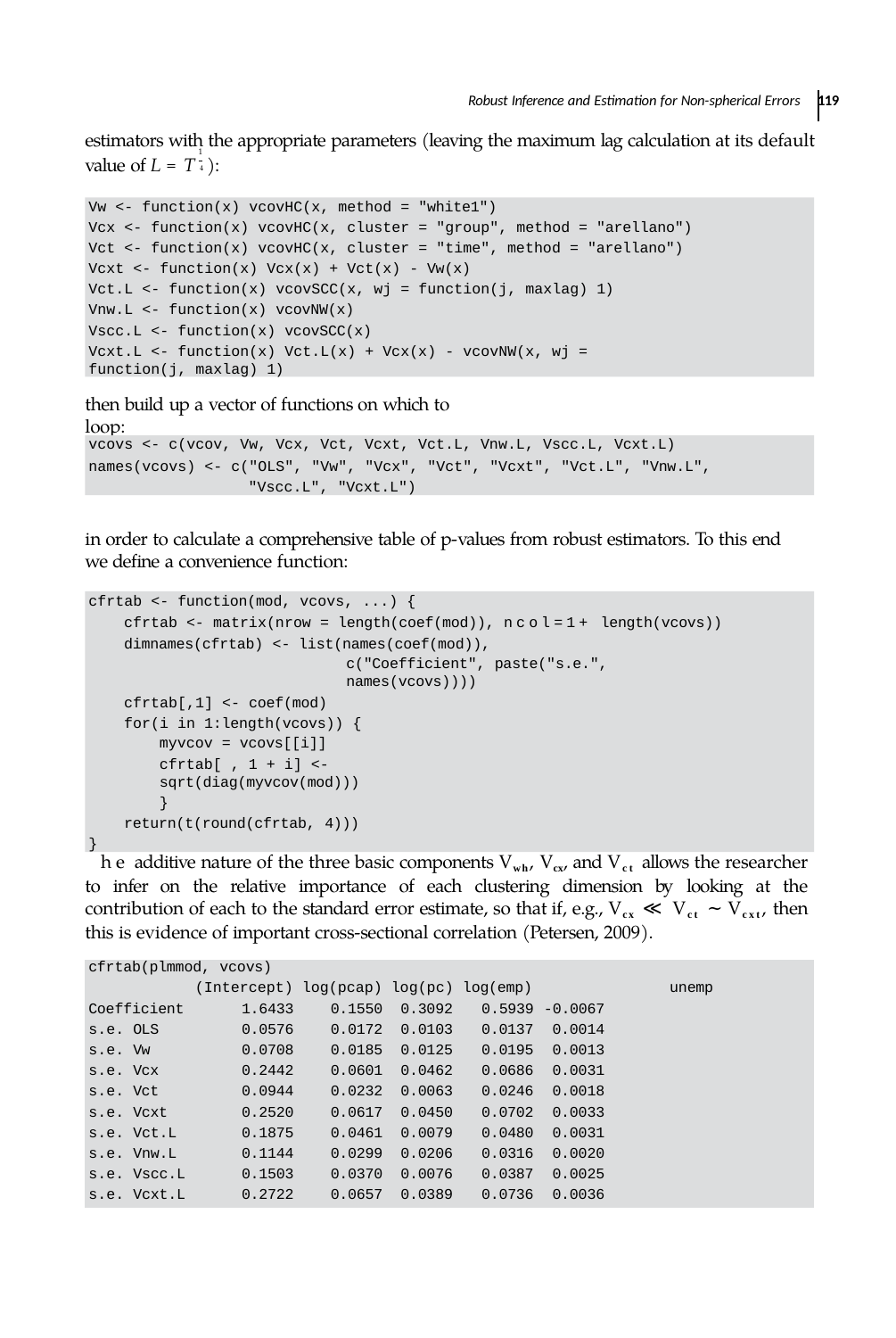

Robust Inference and Estimation for Non-spherical Errors  119

estimators with the appropriate parameters (leaving the maximum lag calculation at its default
1
value of L = T 4 ):

Vw <- function(x) vcovHC(x, method = "white1")
Vcx <- function(x) vcovHC(x, cluster = "group", method = "arellano") Vct <- function(x) vcovHC(x, cluster = "time", method = "arellano") Vcxt <- function(x) Vcx(x) + Vct(x) - Vw(x)
Vct.L <- function(x) vcovSCC(x, wj = function(j, maxlag) 1) Vnw.L <- function(x) vcovNW(x)
Vscc.L <- function(x) vcovSCC(x)
Vcxt.L <- function(x) Vct.L(x) + Vcx(x) - vcovNW(x, wj = function(j, maxlag) 1)
then build up a vector of functions on which to loop:
vcovs <- c(vcov, Vw, Vcx, Vct, Vcxt, Vct.L, Vnw.L, Vscc.L, Vcxt.L)
names(vcovs) <- c("OLS", "Vw", "Vcx", "Vct", "Vcxt", "Vct.L", "Vnw.L", "Vscc.L", "Vcxt.L")
in order to calculate a comprehensive table of p-values from robust estimators. To this end we deﬁne a convenience function:
cfrtab <- function(mod, vcovs, ...) {
cfrtab <- matrix(nrow = length(coef(mod)), ncol=1+ length(vcovs)) dimnames(cfrtab) <- list(names(coef(mod)),
c("Coefficient", paste("s.e.", names(vcovs))))
cfrtab[,1] <- coef(mod) for(i in 1:length(vcovs)) {
myvcov = vcovs[[i]]
cfrtab[ , 1 + i] <- sqrt(diag(myvcov(mod)))
}
return(t(round(cfrtab, 4)))
}
he additive nature of the three basic components Vwh, Vcx, and Vct allows the researcher to infer on the relative importance of each clustering dimension by looking at the contribution of each to the standard error estimate, so that if, e.g., Vcx ≪ Vct ∼ Vcxt, then this is evidence of important cross-sectional correlation (Petersen, 2009).
| cfrtab(plmmod, vcovs) (Intercept) log(pcap) log(pc) log(emp) unemp |  |  |  |  |  |
| --- | --- | --- | --- | --- | --- |
| Coefficient | 1.6433 | 0.1550 | 0.3092 | 0.5939 | -0.0067 |
| s.e. OLS | 0.0576 | 0.0172 | 0.0103 | 0.0137 | 0.0014 |
| s.e. Vw | 0.0708 | 0.0185 | 0.0125 | 0.0195 | 0.0013 |
| s.e. Vcx | 0.2442 | 0.0601 | 0.0462 | 0.0686 | 0.0031 |
| s.e. Vct | 0.0944 | 0.0232 | 0.0063 | 0.0246 | 0.0018 |
| s.e. Vcxt | 0.2520 | 0.0617 | 0.0450 | 0.0702 | 0.0033 |
| s.e. Vct.L | 0.1875 | 0.0461 | 0.0079 | 0.0480 | 0.0031 |
| s.e. Vnw.L | 0.1144 | 0.0299 | 0.0206 | 0.0316 | 0.0020 |
| s.e. Vscc.L | 0.1503 | 0.0370 | 0.0076 | 0.0387 | 0.0025 |
| s.e. Vcxt.L | 0.2722 | 0.0657 | 0.0389 | 0.0736 | 0.0036 |